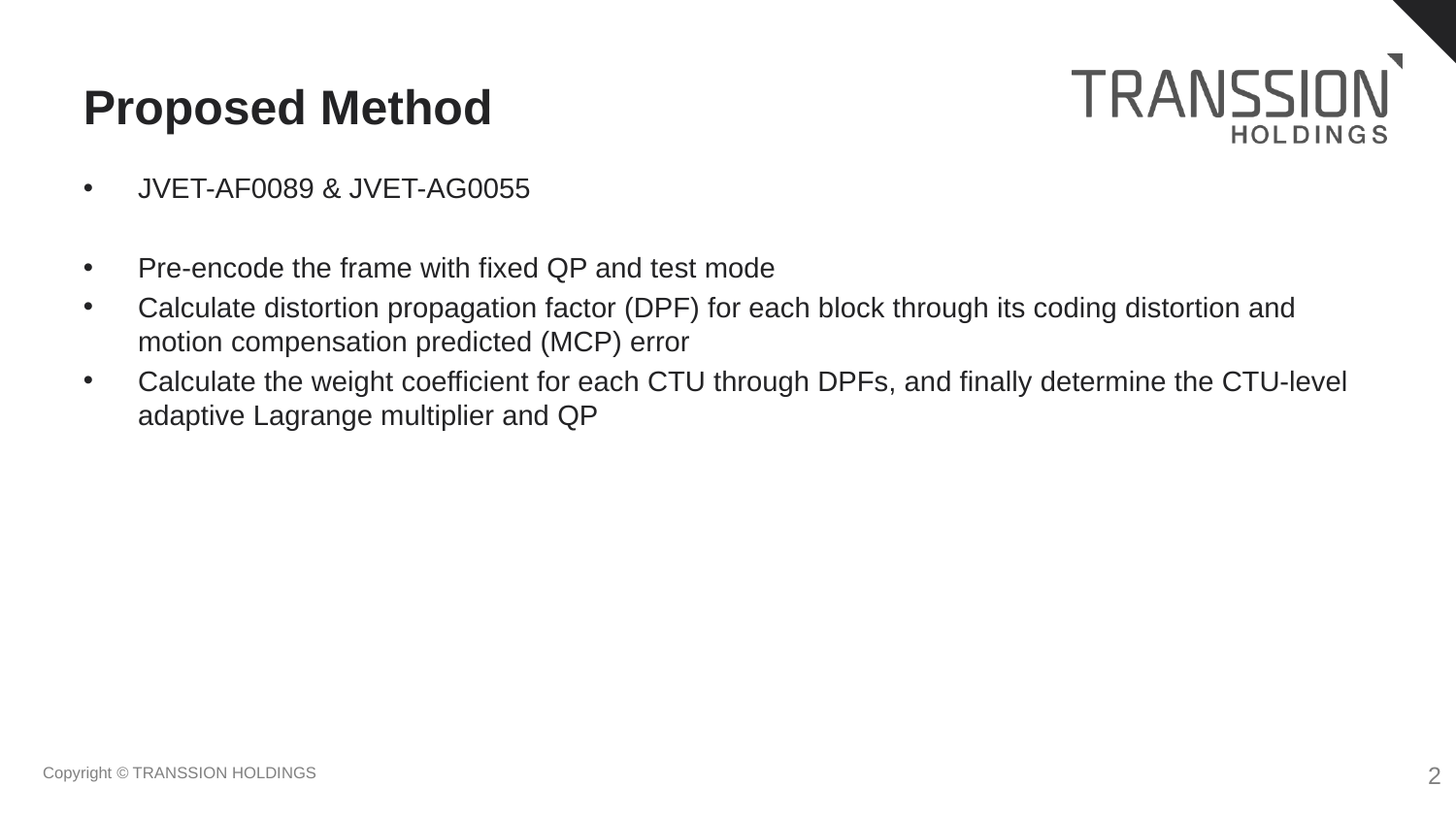

# Proposed Method
JVET-AF0089 & JVET-AG0055

Pre-encode the frame with fixed QP and test mode
Calculate distortion propagation factor (DPF) for each block through its coding distortion and motion compensation predicted (MCP) error
Calculate the weight coefficient for each CTU through DPFs, and finally determine the CTU-level adaptive Lagrange multiplier and QP

2